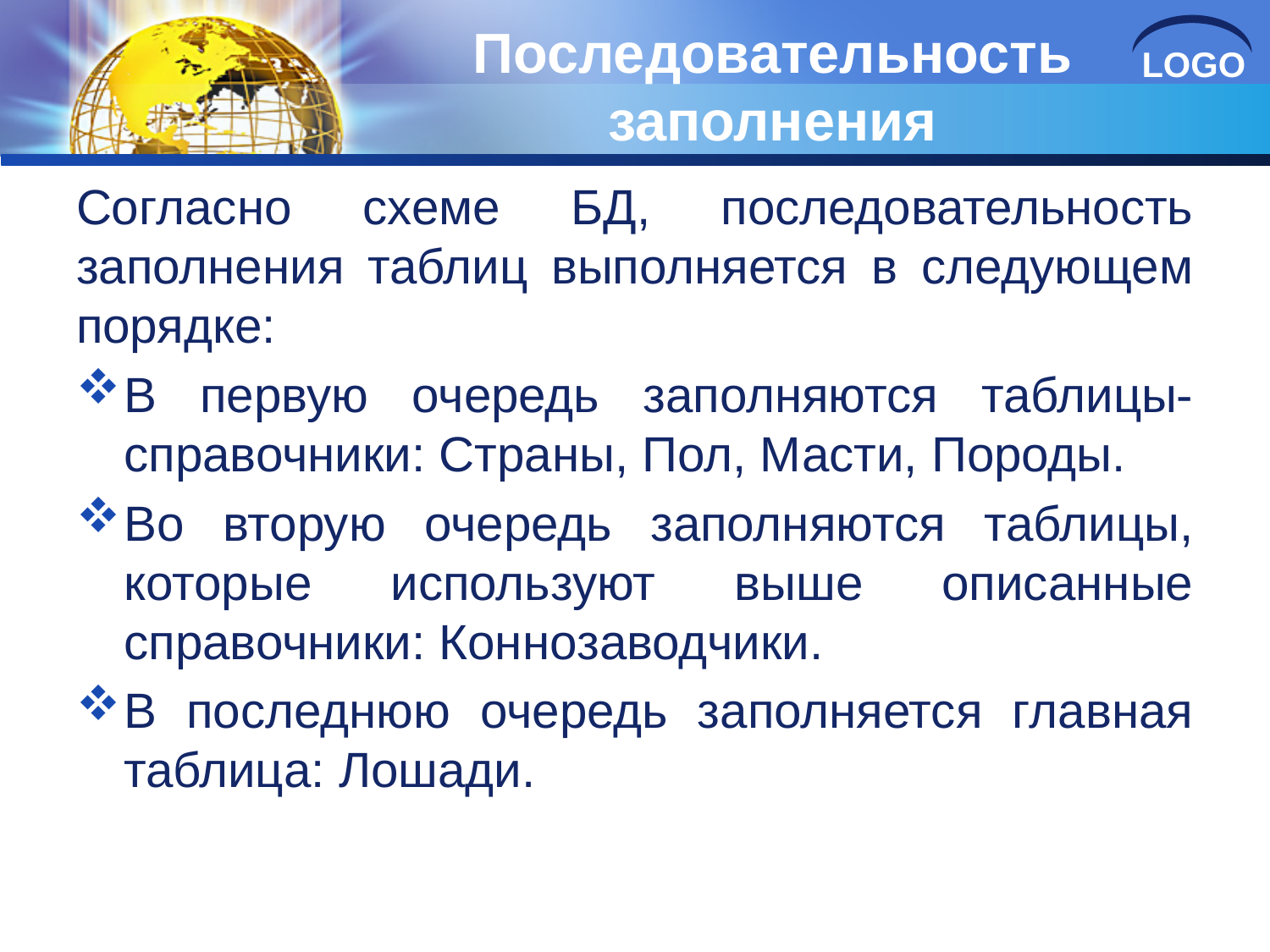

# Последовательность заполнения
Согласно схеме БД, последовательность заполнения таблиц выполняется в следующем порядке:
В первую очередь заполняются таблицы-справочники: Страны, Пол, Масти, Породы.
Во вторую очередь заполняются таблицы, которые используют выше описанные справочники: Коннозаводчики.
В последнюю очередь заполняется главная таблица: Лошади.